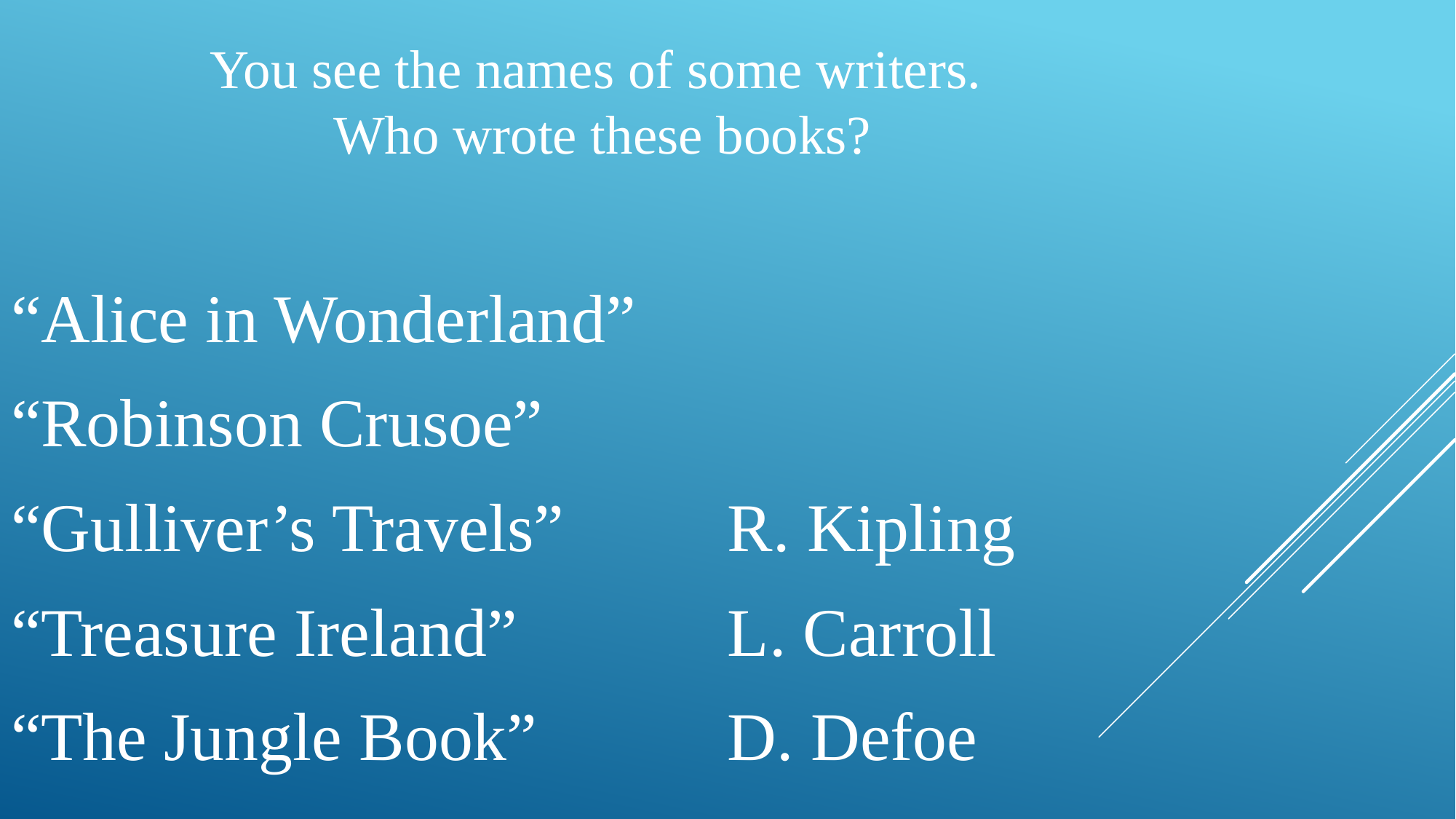

You see the names of some writers.
Who wrote these books?
“Alice in Wonderland”
“Robinson Crusoe”
“Gulliver’s Travels”
“Treasure Ireland”
“The Jungle Book”

R. Kipling
L. Carroll
D. Defoe
R. Stevenson
J. Swift